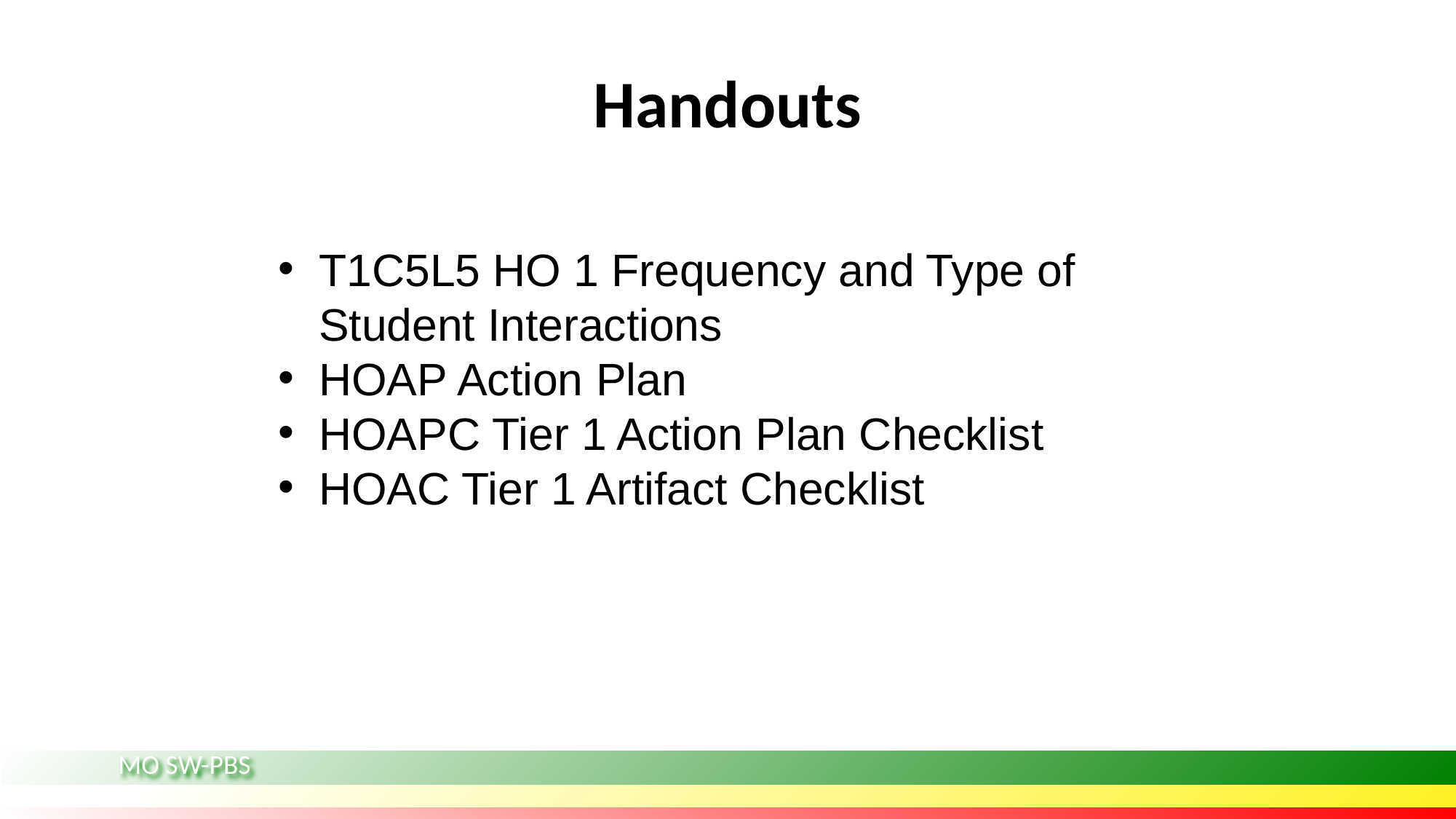

# Handouts
T1C5L5 HO 1 Frequency and Type of Student Interactions
HOAP Action Plan
HOAPC Tier 1 Action Plan Checklist
HOAC Tier 1 Artifact Checklist